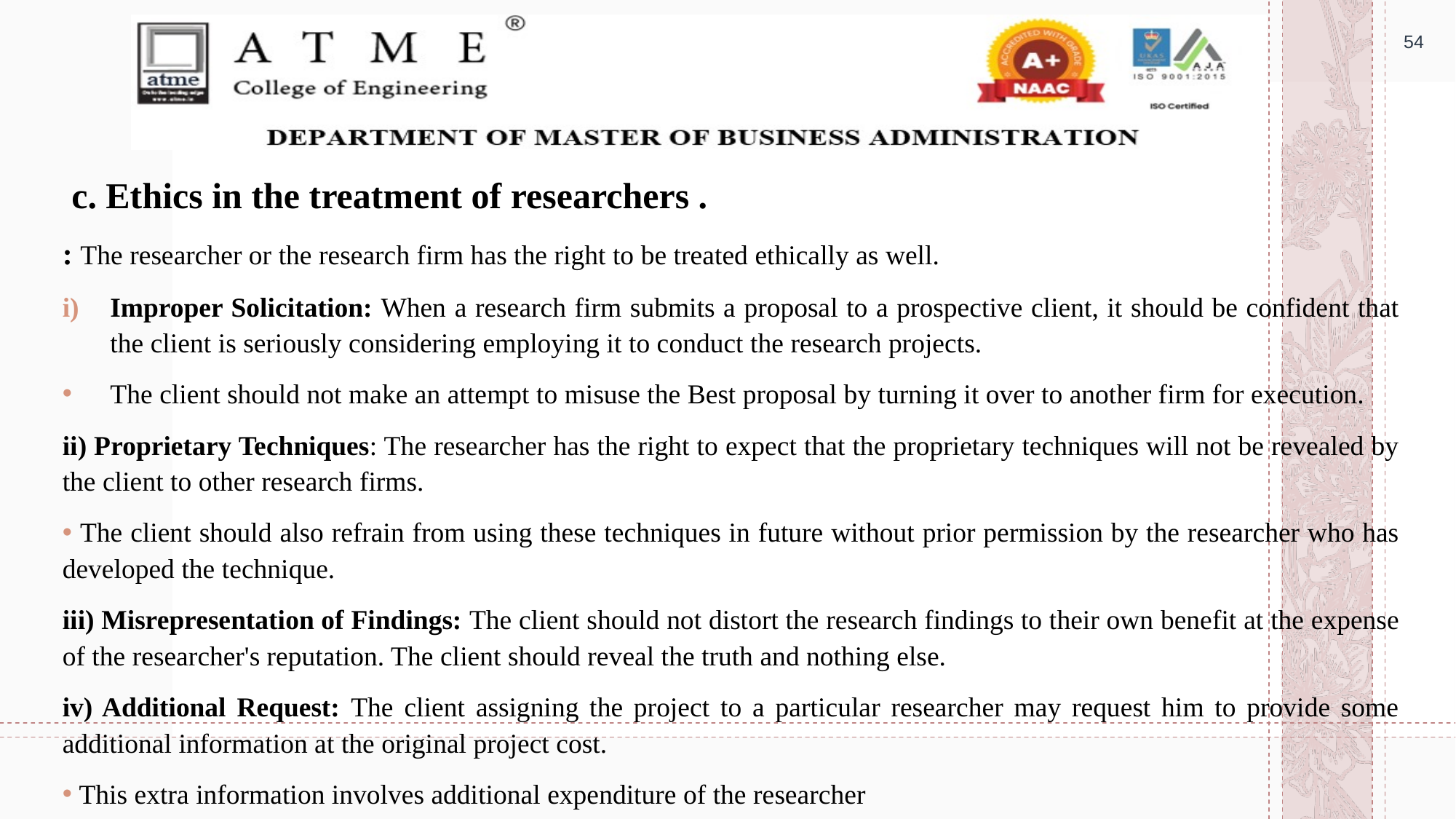

54
#
 c. Ethics in the treatment of researchers .
: The researcher or the research firm has the right to be treated ethically as well.
Improper Solicitation: When a research firm submits a proposal to a prospective client, it should be confident that the client is seriously considering employing it to conduct the research projects.
The client should not make an attempt to misuse the Best proposal by turning it over to another firm for execution.
ii) Proprietary Techniques: The researcher has the right to expect that the proprietary techniques will not be revealed by the client to other research firms.
 The client should also refrain from using these techniques in future without prior permission by the researcher who has developed the technique.
iii) Misrepresentation of Findings: The client should not distort the research findings to their own benefit at the expense of the researcher's reputation. The client should reveal the truth and nothing else.
iv) Additional Request: The client assigning the project to a particular researcher may request him to provide some additional information at the original project cost.
 This extra information involves additional expenditure of the researcher